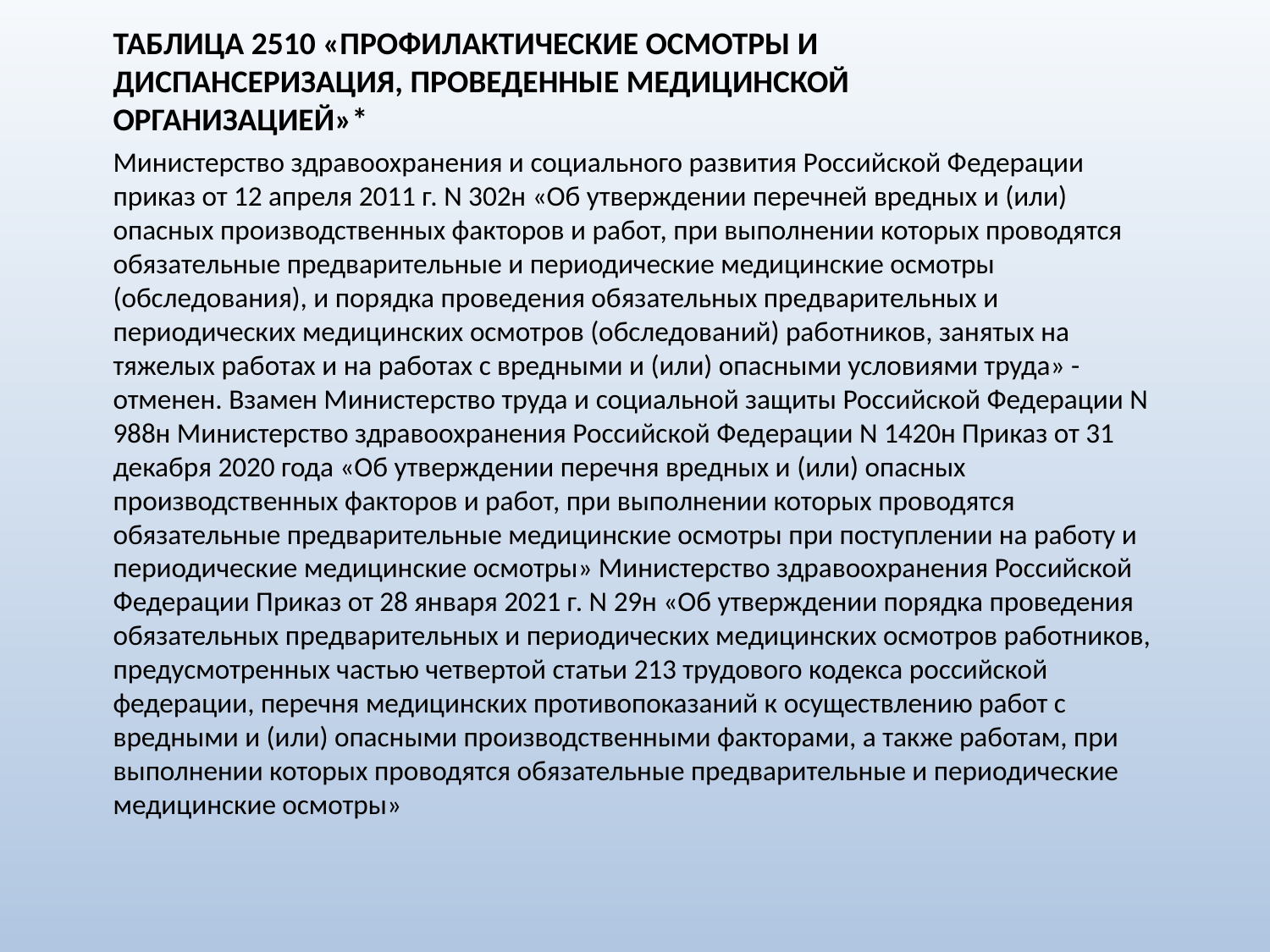

# Таблица 2510 «Профилактические осмотры и диспансеризация, проведенные медицинской организацией»*
Министерство здравоохранения и социального развития Российской Федерации приказ от 12 апреля 2011 г. N 302н «Об утверждении перечней вредных и (или) опасных производственных факторов и работ, при выполнении которых проводятся обязательные предварительные и периодические медицинские осмотры (обследования), и порядка проведения обязательных предварительных и периодических медицинских осмотров (обследований) работников, занятых на тяжелых работах и на работах с вредными и (или) опасными условиями труда» - отменен. Взамен Министерство труда и социальной защиты Российской Федерации N 988н Министерство здравоохранения Российской Федерации N 1420н Приказ от 31 декабря 2020 года «Об утверждении перечня вредных и (или) опасных производственных факторов и работ, при выполнении которых проводятся обязательные предварительные медицинские осмотры при поступлении на работу и периодические медицинские осмотры» Министерство здравоохранения Российской Федерации Приказ от 28 января 2021 г. N 29н «Об утверждении порядка проведения обязательных предварительных и периодических медицинских осмотров работников, предусмотренных частью четвертой статьи 213 трудового кодекса российской федерации, перечня медицинских противопоказаний к осуществлению работ с вредными и (или) опасными производственными факторами, а также работам, при выполнении которых проводятся обязательные предварительные и периодические медицинские осмотры»